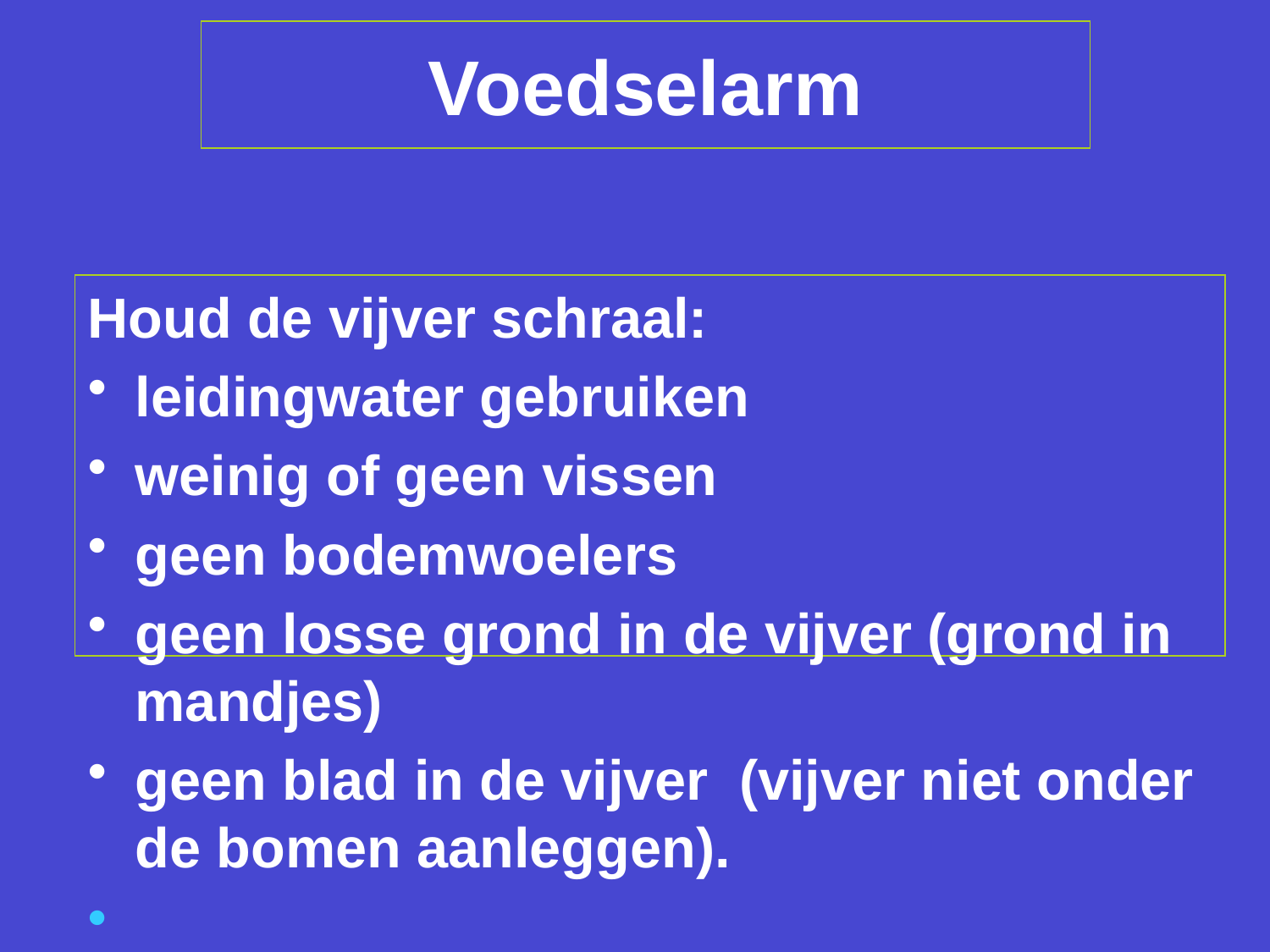

# Voedselarm
Houd de vijver schraal:
leidingwater gebruiken
weinig of geen vissen
geen bodemwoelers
geen losse grond in de vijver (grond in mandjes)
geen blad in de vijver  (vijver niet onder de bomen aanleggen).